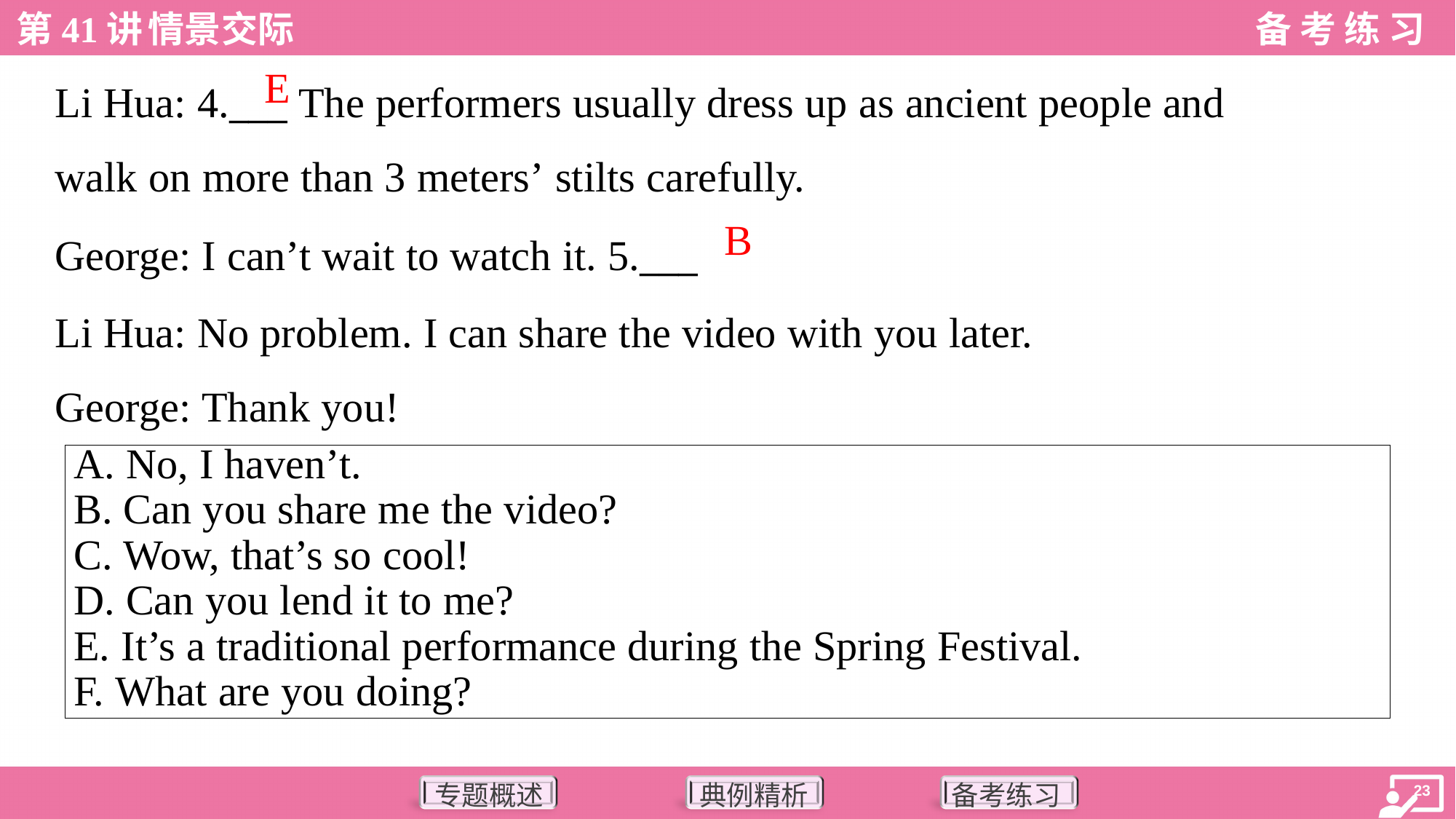

Li Hua: 4.___ The performers usually dress up as ancient people and
walk on more than 3 meters’ stilts carefully.
E
George: I can’t wait to watch it. 5.___
Li Hua: No problem. I can share the video with you later.
George: Thank you!
B
| A. No, I haven’t. B. Can you share me the video? C. Wow, that’s so cool! D. Can you lend it to me? E. It’s a traditional performance during the Spring Festival. F. What are you doing? |
| --- |